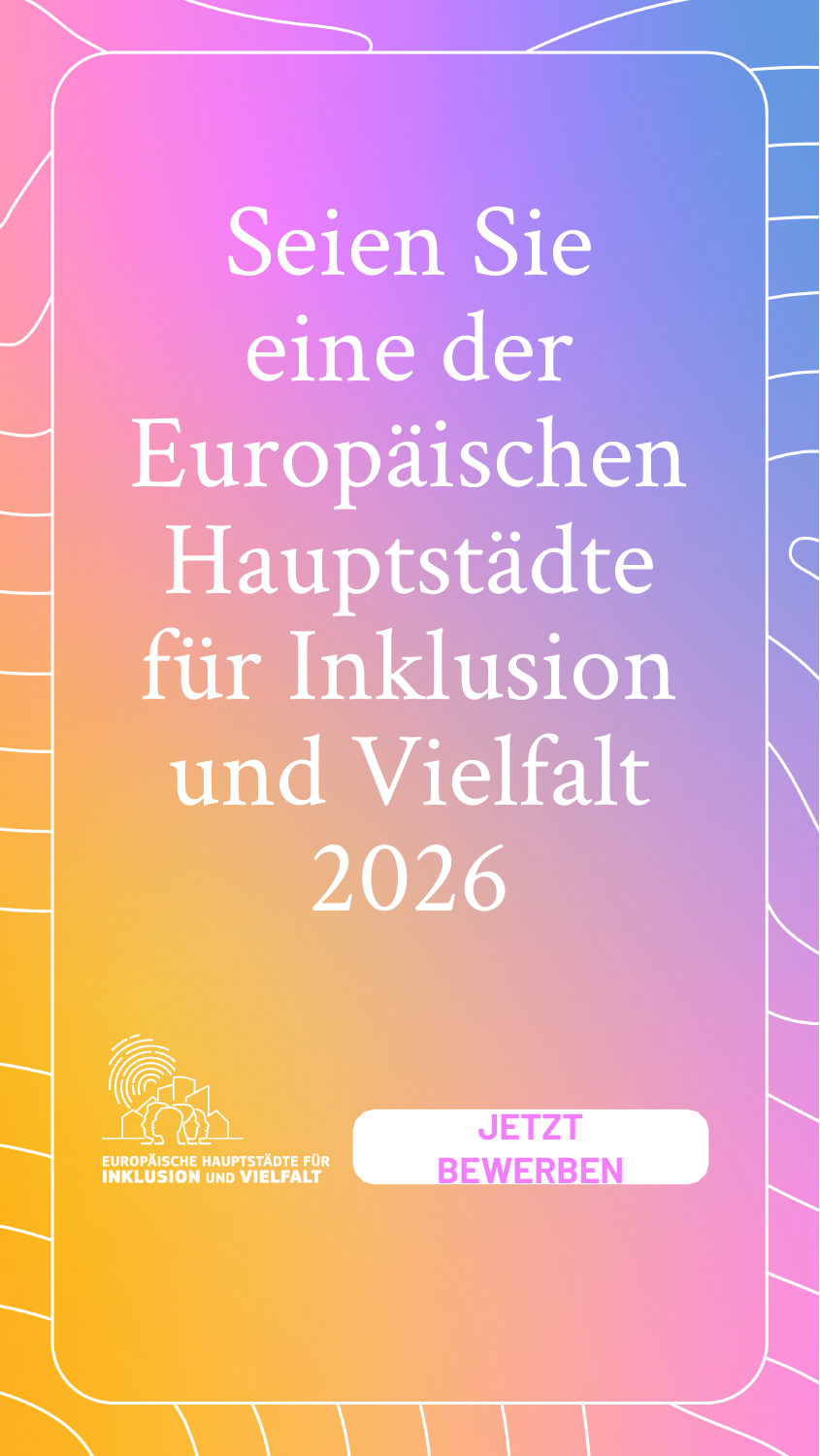

# Seien Sie eine der Europäischen Hauptstädte für Inklusion und Vielfalt 2026
JETZT BEWERBEN